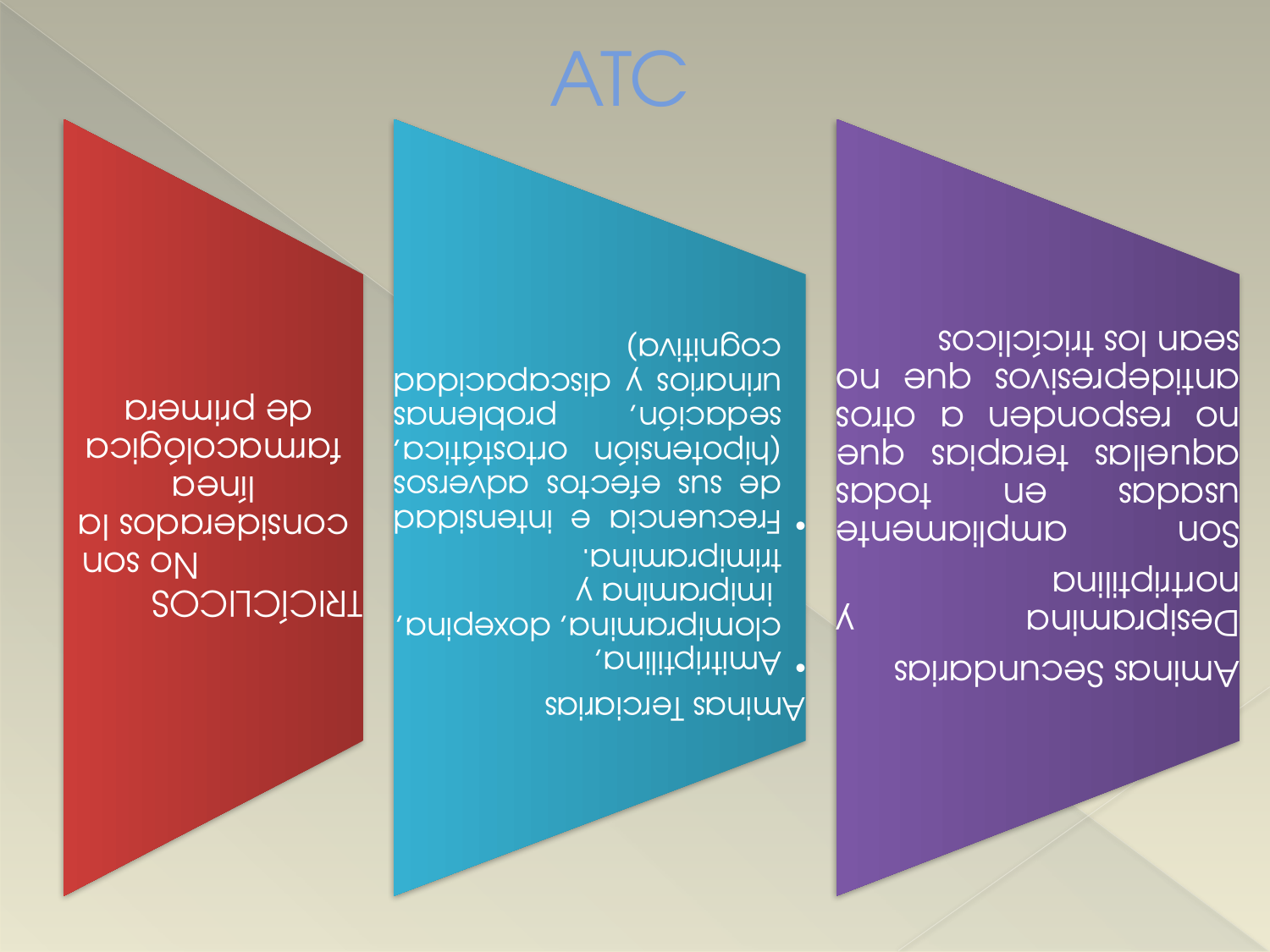

ATC
TRICÍCLICOS                         No son considerados la línea farmacológica de primera
Aminas Terciarias
Amitriptilina, clomipramina, doxepina,  imipramina y trimipramina.
Frecuencia e intensidad de sus efectos adversos (hipotensión ortostática, sedación, problemas urinarios y discapacidad cognitiva)
Aminas Secundarias
Desipramina y nortriptilina
Son ampliamente usadas en todas aquellas terapias que no responden a otros antidepresivos que no sean los tricíclicos